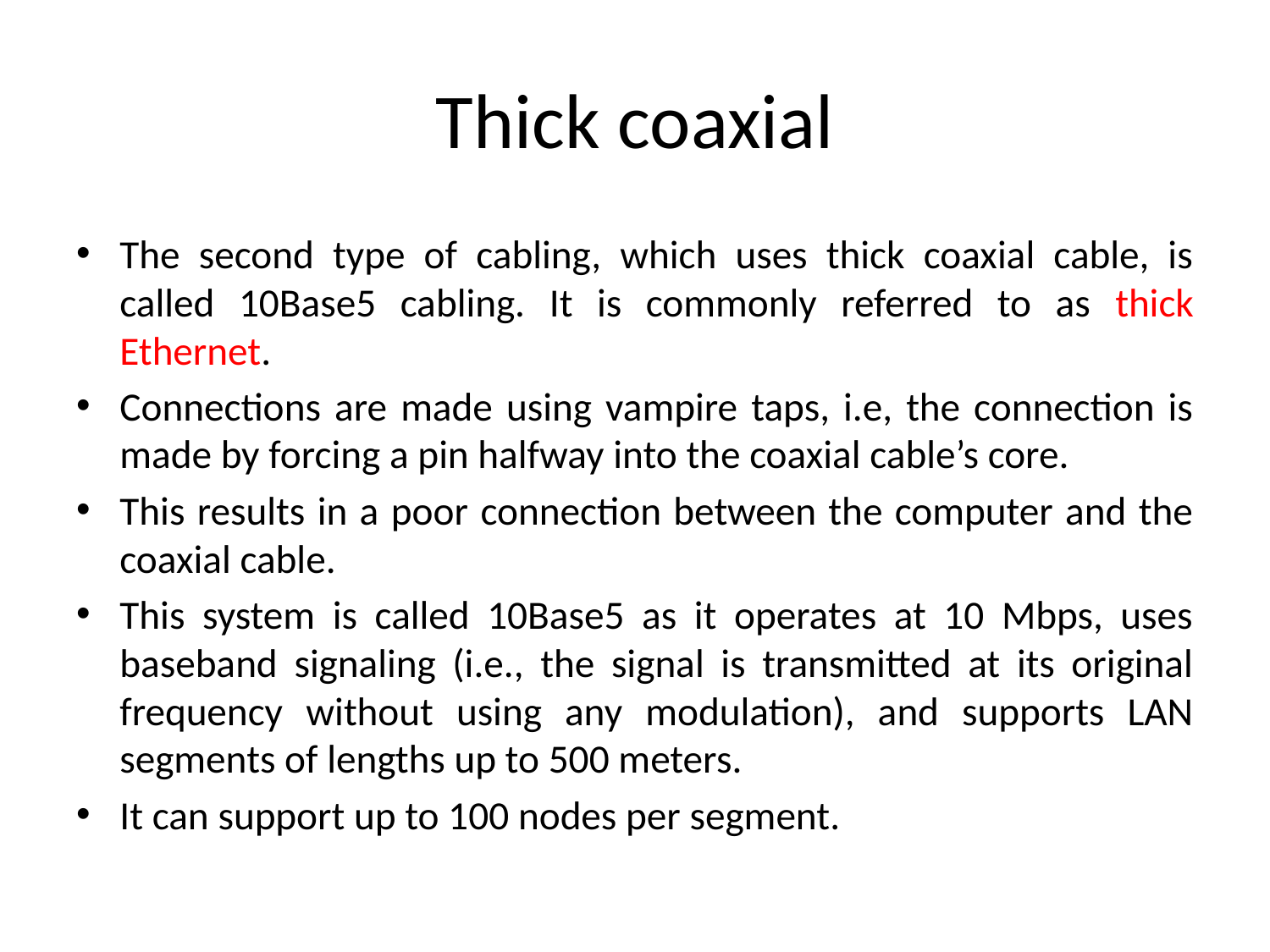

# Thick coaxial
The second type of cabling, which uses thick coaxial cable, is called 10Base5 cabling. It is commonly referred to as thick Ethernet.
Connections are made using vampire taps, i.e, the connection is made by forcing a pin halfway into the coaxial cable’s core.
This results in a poor connection between the computer and the coaxial cable.
This system is called 10Base5 as it operates at 10 Mbps, uses baseband signaling (i.e., the signal is transmitted at its original frequency without using any modulation), and supports LAN segments of lengths up to 500 meters.
It can support up to 100 nodes per segment.